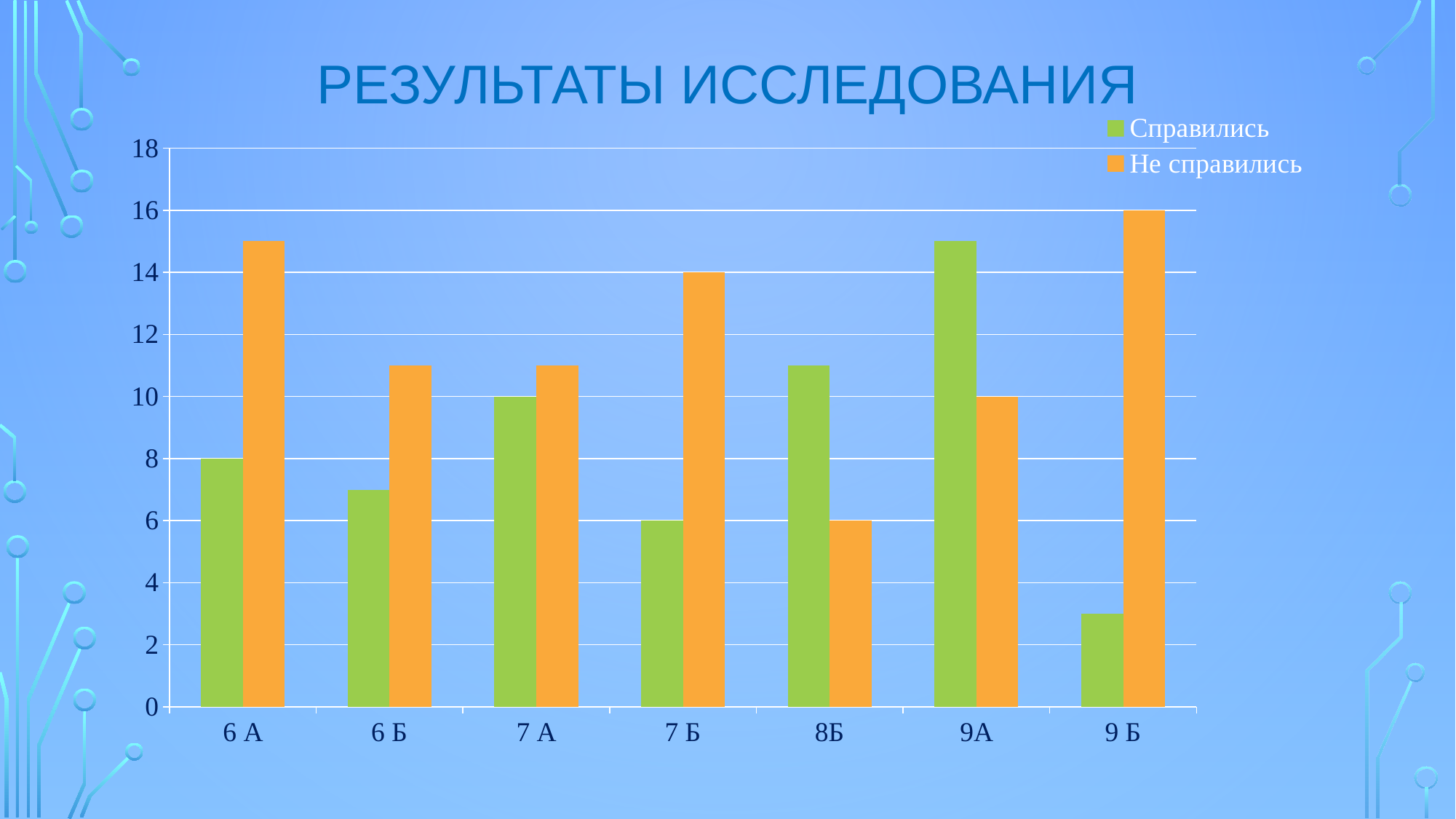

# Результаты исследования

### Chart

| Category | Справились | Не справились  |
|---|---|---|
| 6 А | 8.0 | 15.0 |
| 6 Б | 7.0 | 11.0 |
| 7 А | 10.0 | 11.0 |
| 7 Б | 6.0 | 14.0 |
| 8Б | 11.0 | 6.0 |
| 9А | 15.0 | 10.0 |
| 9 Б | 3.0 | 16.0 |